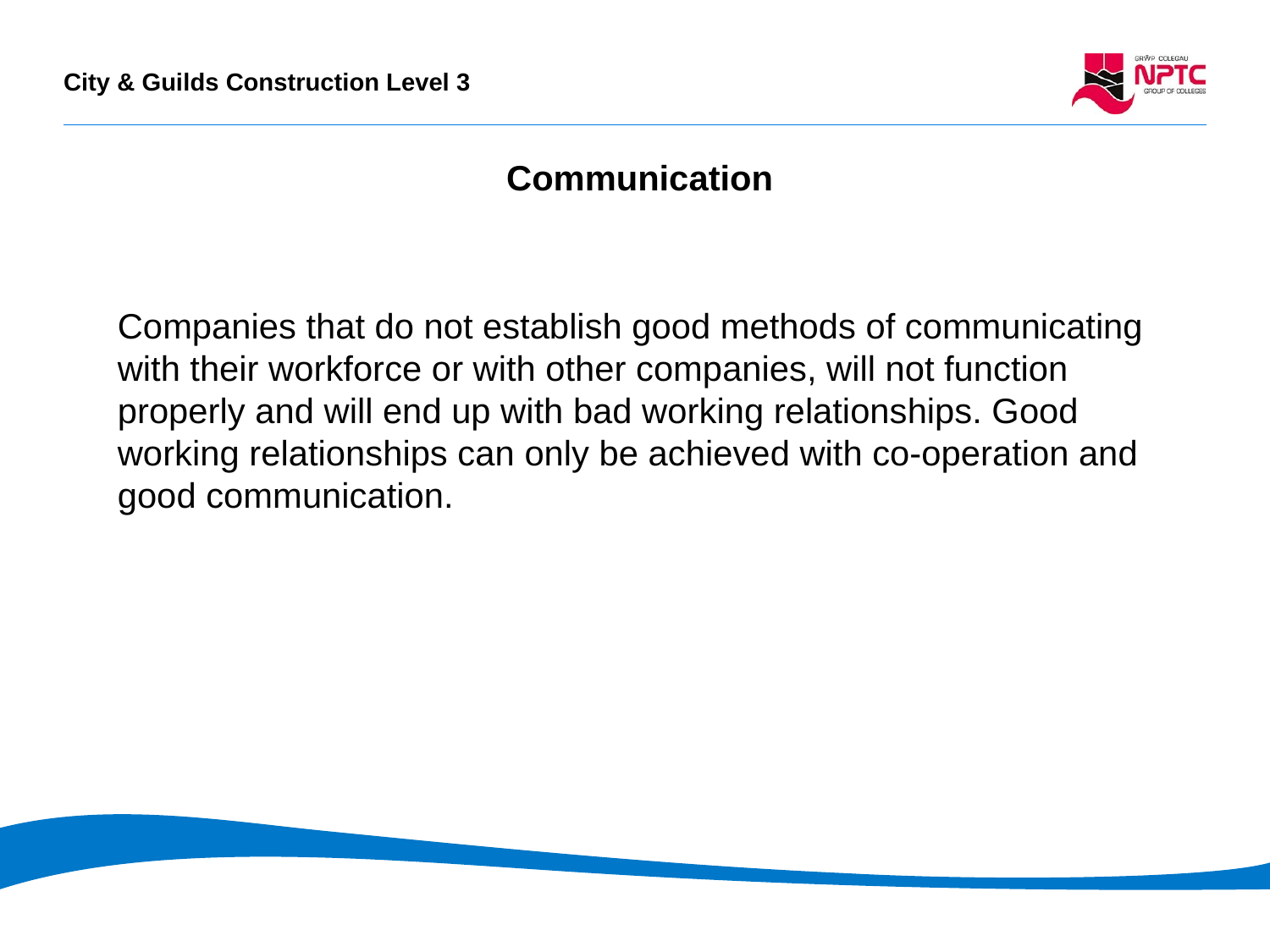

Communication

Companies that do not establish good methods of communicating with their workforce or with other companies, will not function properly and will end up with bad working relationships. Good working relationships can only be achieved with co-operation and good communication.